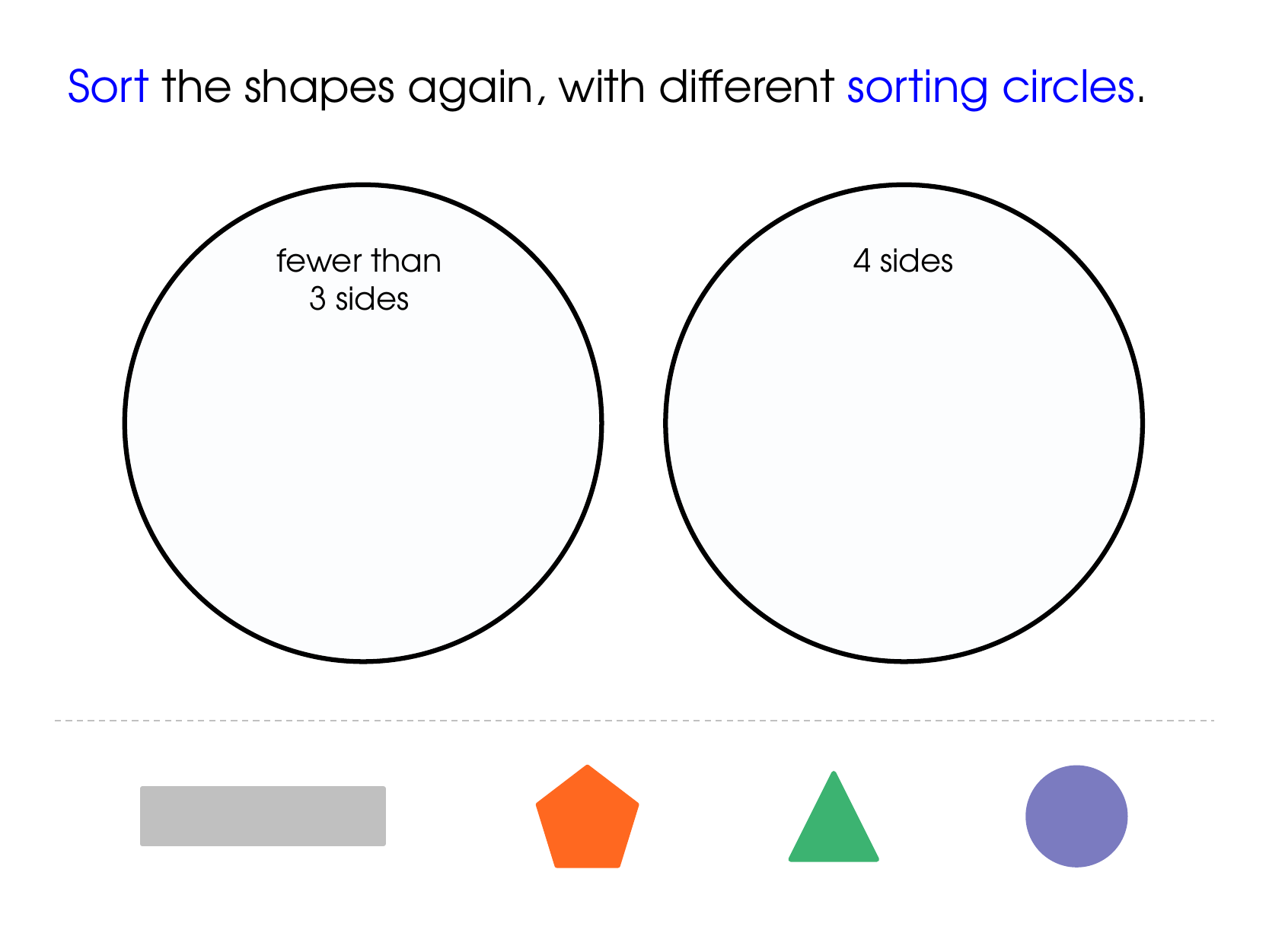

Sort the shapes again, with different sorting circles.

fewer than
​3 sides

4 sides